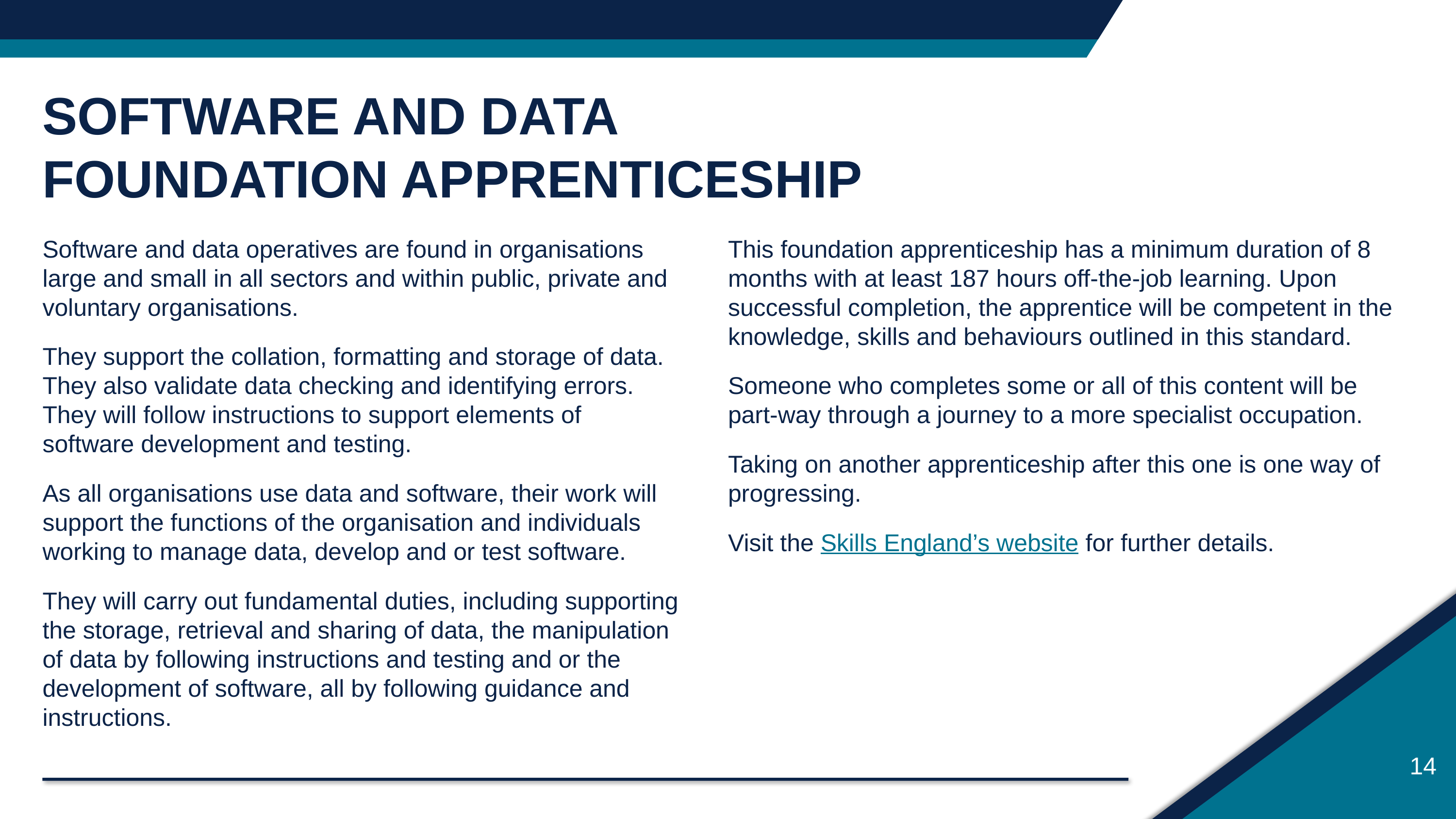

SOFTWARE AND DATA
FOUNDATION APPRENTICESHIP
Software and data operatives are found in organisations large and small in all sectors and within public, private and voluntary organisations.
They support the collation, formatting and storage of data. They also validate data checking and identifying errors. They will follow instructions to support elements of software development and testing.
As all organisations use data and software, their work will support the functions of the organisation and individuals working to manage data, develop and or test software.
They will carry out fundamental duties, including supporting the storage, retrieval and sharing of data, the manipulation of data by following instructions and testing and or the development of software, all by following guidance and instructions.
This foundation apprenticeship has a minimum duration of 8 months with at least 187 hours off-the-job learning. Upon successful completion, the apprentice will be competent in the knowledge, skills and behaviours outlined in this standard.
Someone who completes some or all of this content will be part-way through a journey to a more specialist occupation.
Taking on another apprenticeship after this one is one way of progressing.
Visit the Skills England’s website for further details.

14